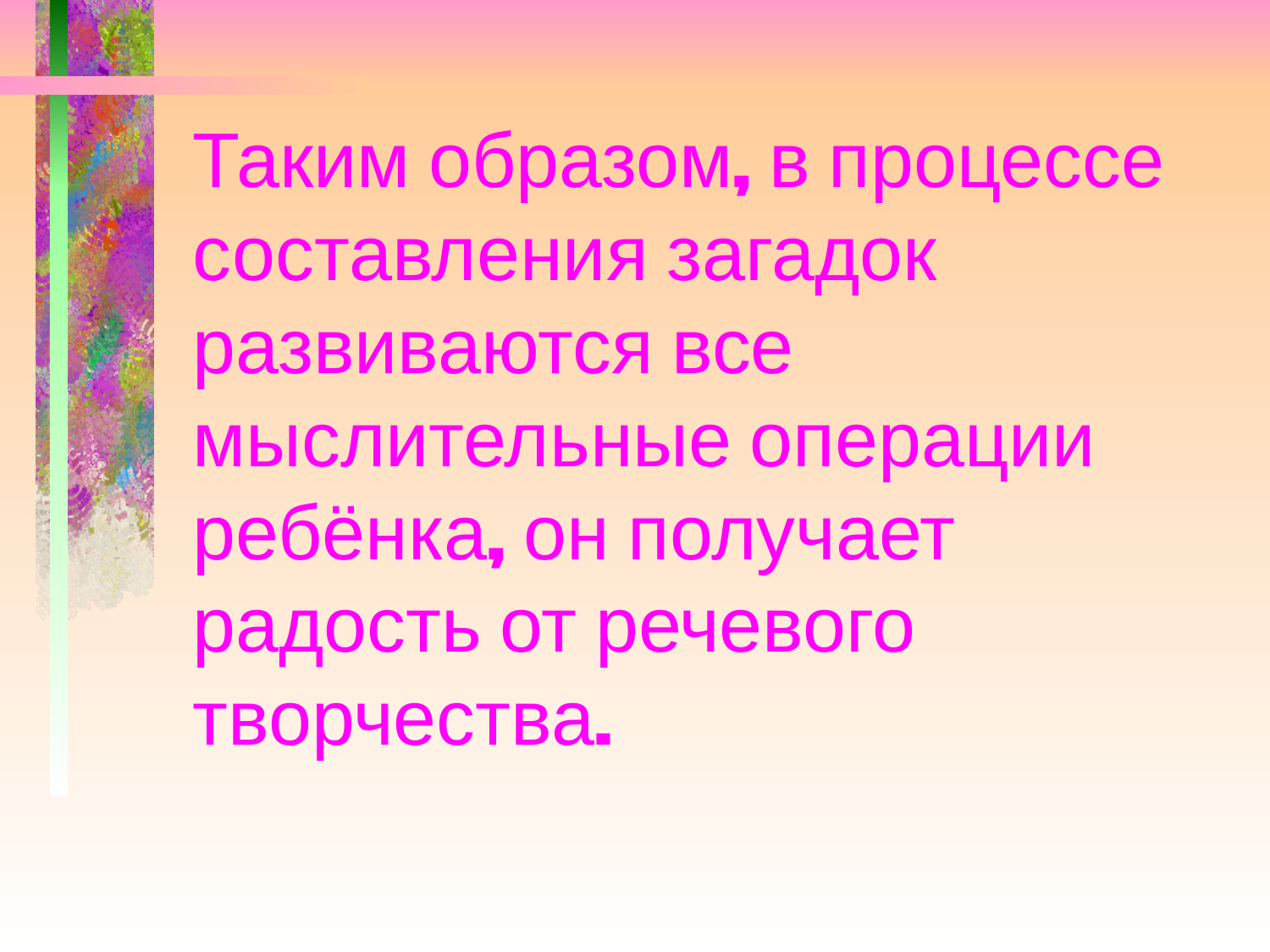

# Таким образом, в процессе составления загадок развиваются все мыслительные операции ребёнка, он получает радость от речевого творчества.